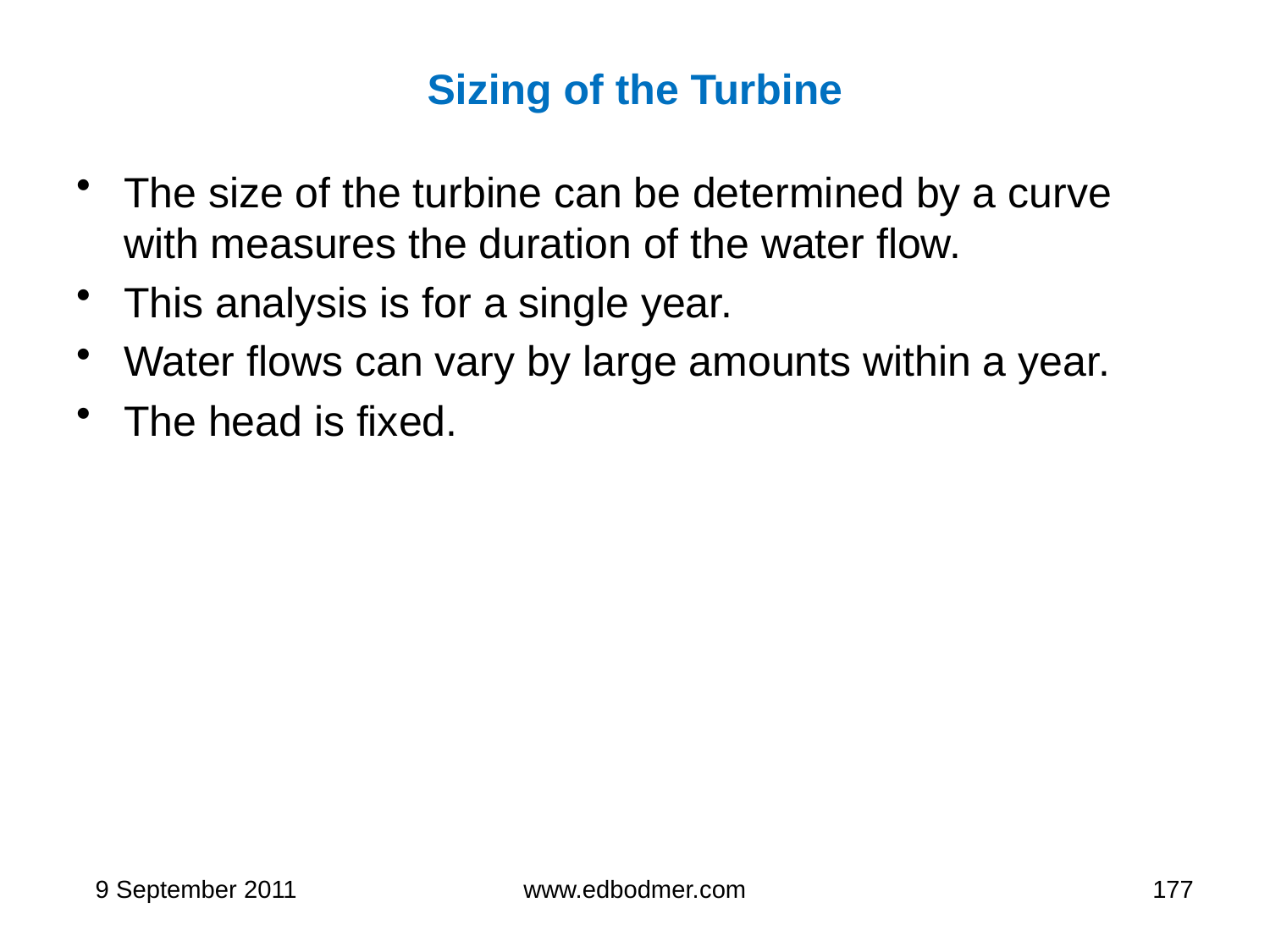

# Sizing of the Turbine
The size of the turbine can be determined by a curve with measures the duration of the water flow.
This analysis is for a single year.
Water flows can vary by large amounts within a year.
The head is fixed.
9 September 2011
www.edbodmer.com
177